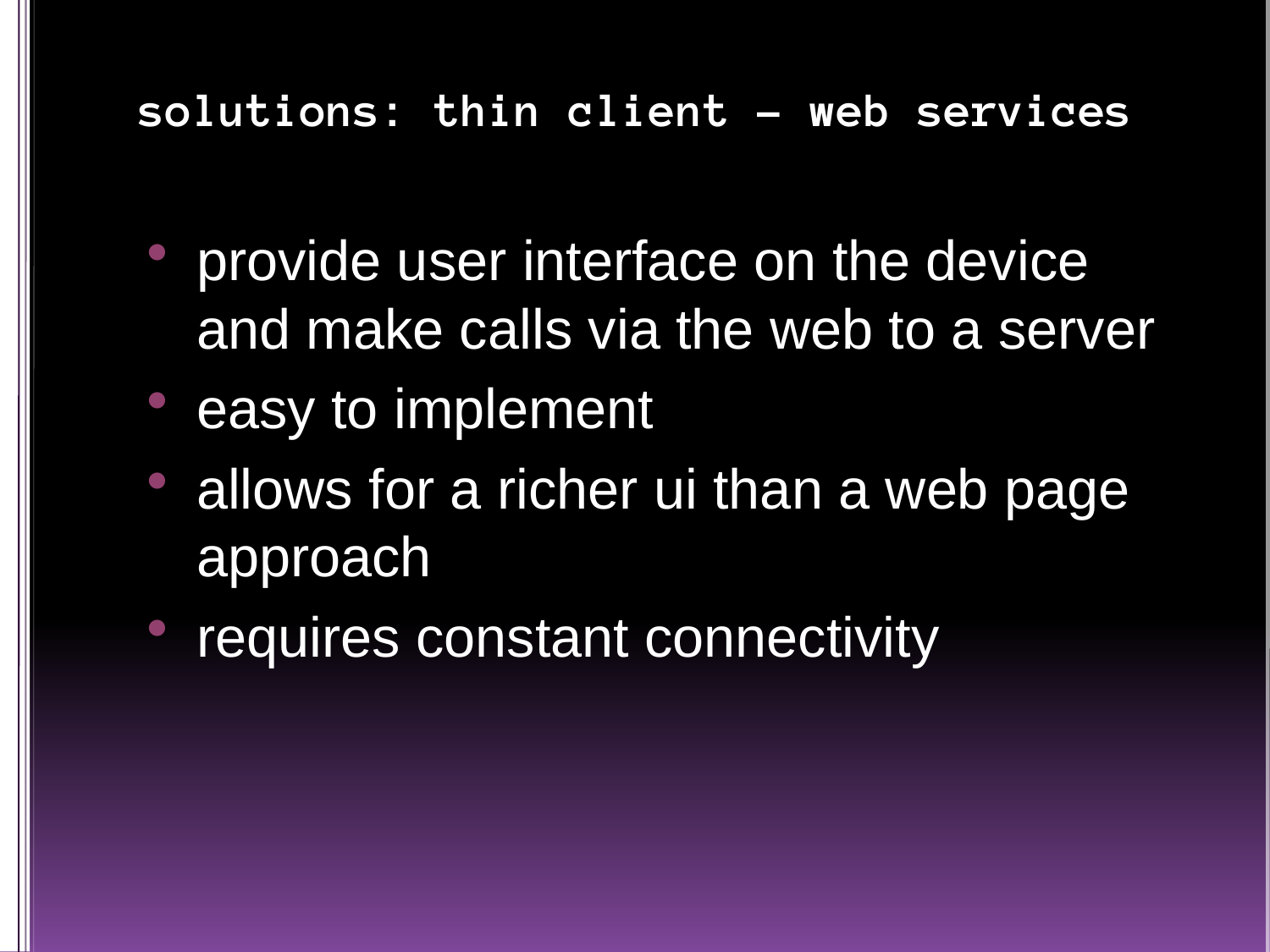

# solutions: thin client – web services
provide user interface on the device and make calls via the web to a server
easy to implement
allows for a richer ui than a web page approach
requires constant connectivity